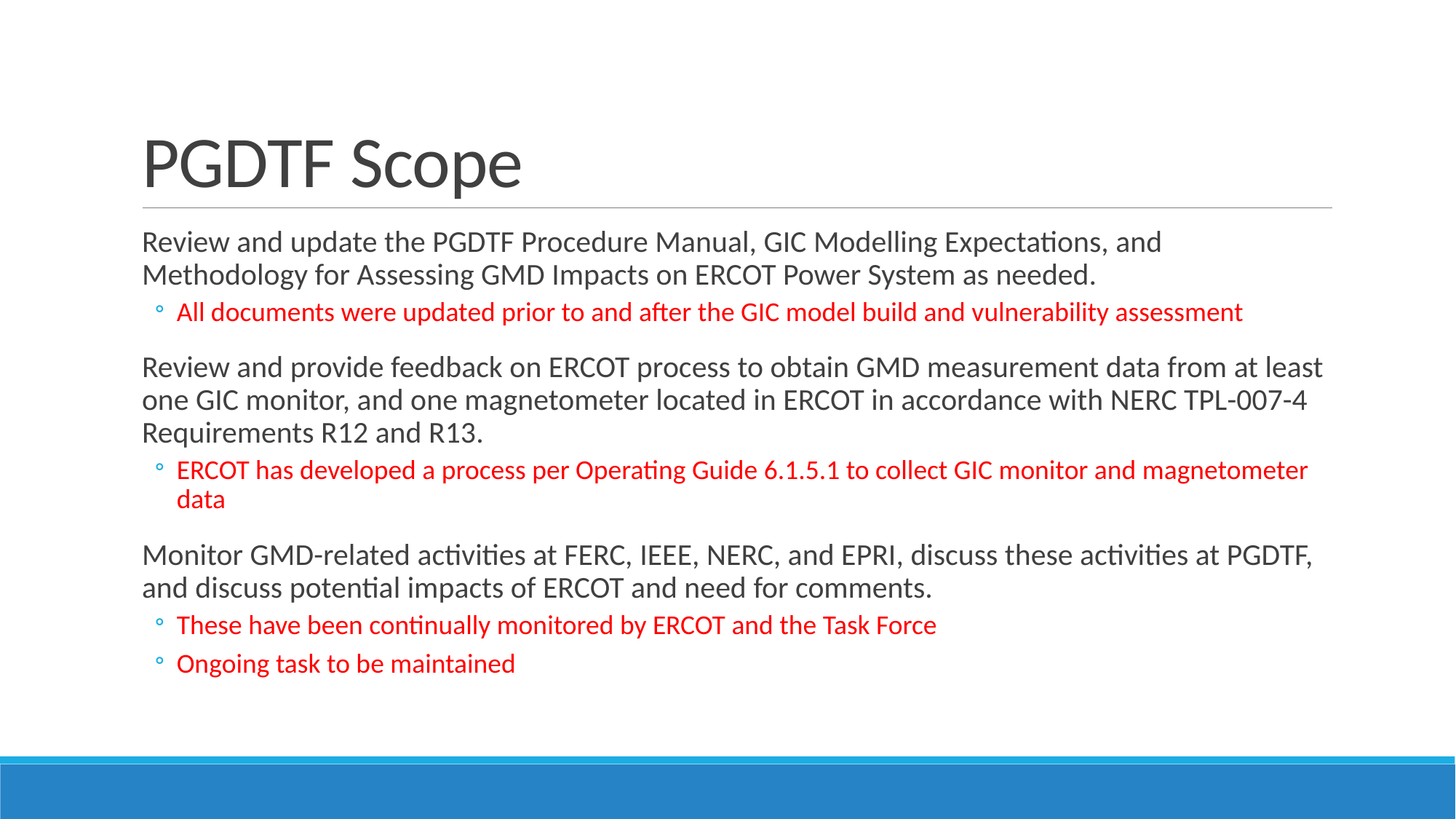

# PGDTF Scope
Review and update the PGDTF Procedure Manual, GIC Modelling Expectations, and Methodology for Assessing GMD Impacts on ERCOT Power System as needed.
All documents were updated prior to and after the GIC model build and vulnerability assessment
Review and provide feedback on ERCOT process to obtain GMD measurement data from at least one GIC monitor, and one magnetometer located in ERCOT in accordance with NERC TPL-007-4 Requirements R12 and R13.
ERCOT has developed a process per Operating Guide 6.1.5.1 to collect GIC monitor and magnetometer data
Monitor GMD-related activities at FERC, IEEE, NERC, and EPRI, discuss these activities at PGDTF, and discuss potential impacts of ERCOT and need for comments.
These have been continually monitored by ERCOT and the Task Force
Ongoing task to be maintained